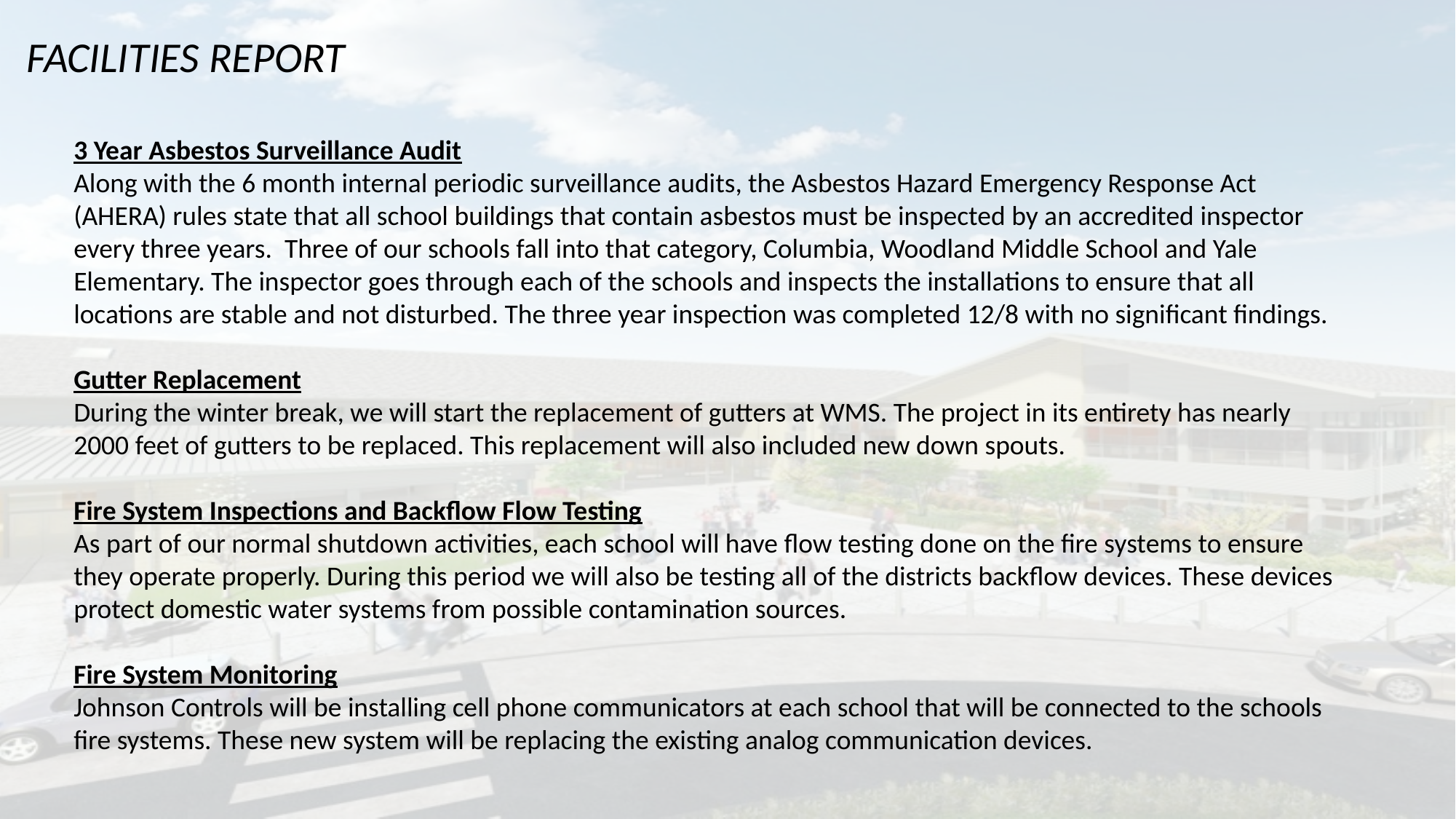

FACILITIES REPORT

3 Year Asbestos Surveillance Audit
Along with the 6 month internal periodic surveillance audits, the Asbestos Hazard Emergency Response Act (AHERA) rules state that all school buildings that contain asbestos must be inspected by an accredited inspector every three years.  Three of our schools fall into that category, Columbia, Woodland Middle School and Yale Elementary. The inspector goes through each of the schools and inspects the installations to ensure that all locations are stable and not disturbed. The three year inspection was completed 12/8 with no significant findings.

Gutter Replacement
During the winter break, we will start the replacement of gutters at WMS. The project in its entirety has nearly 2000 feet of gutters to be replaced. This replacement will also included new down spouts.

Fire System Inspections and Backflow Flow Testing
As part of our normal shutdown activities, each school will have flow testing done on the fire systems to ensure they operate properly. During this period we will also be testing all of the districts backflow devices. These devices protect domestic water systems from possible contamination sources.

Fire System Monitoring
Johnson Controls will be installing cell phone communicators at each school that will be connected to the schools fire systems. These new system will be replacing the existing analog communication devices.